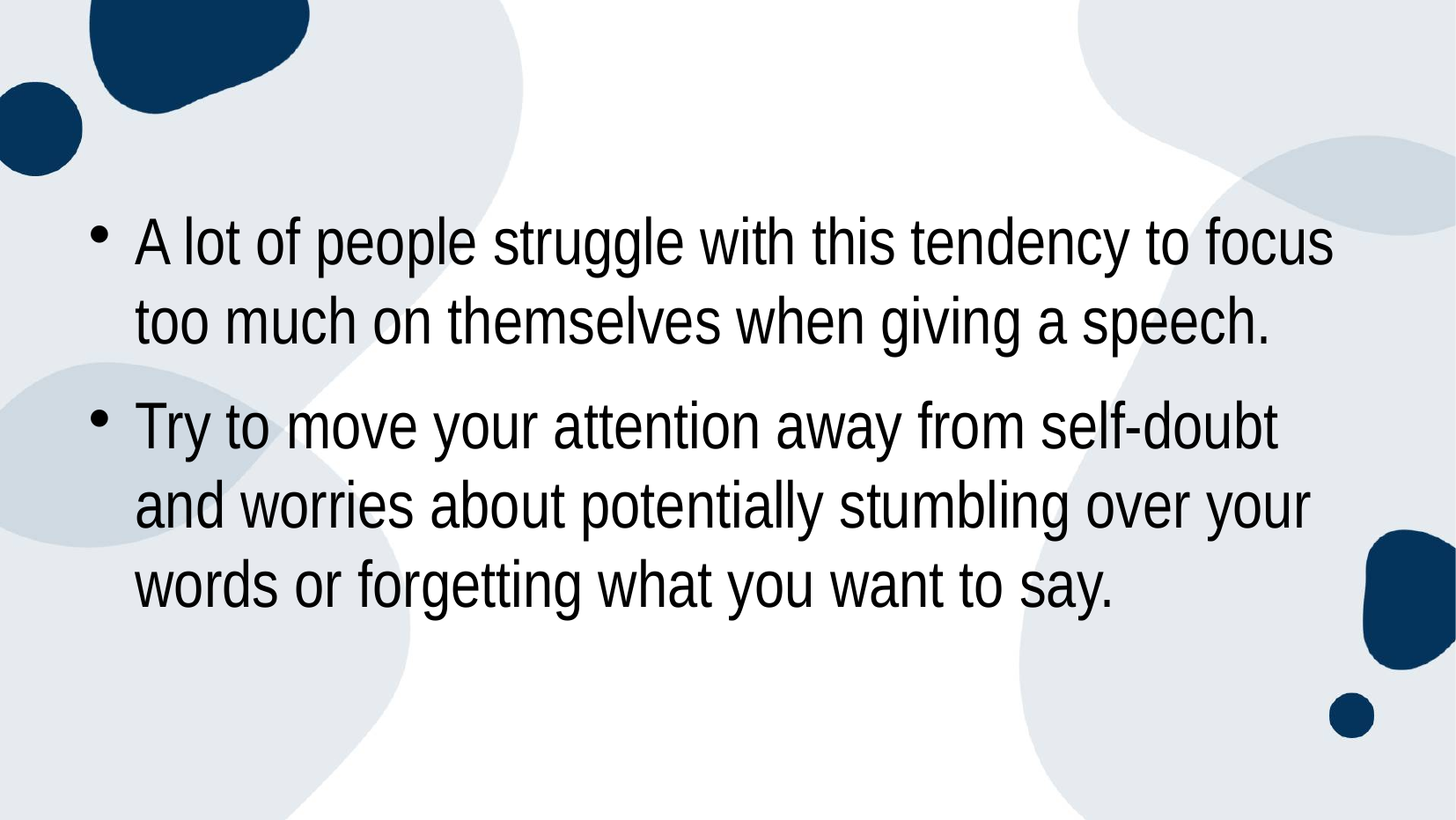

#
A lot of people struggle with this tendency to focus too much on themselves when giving a speech.
Try to move your attention away from self-doubt and worries about potentially stumbling over your words or forgetting what you want to say.